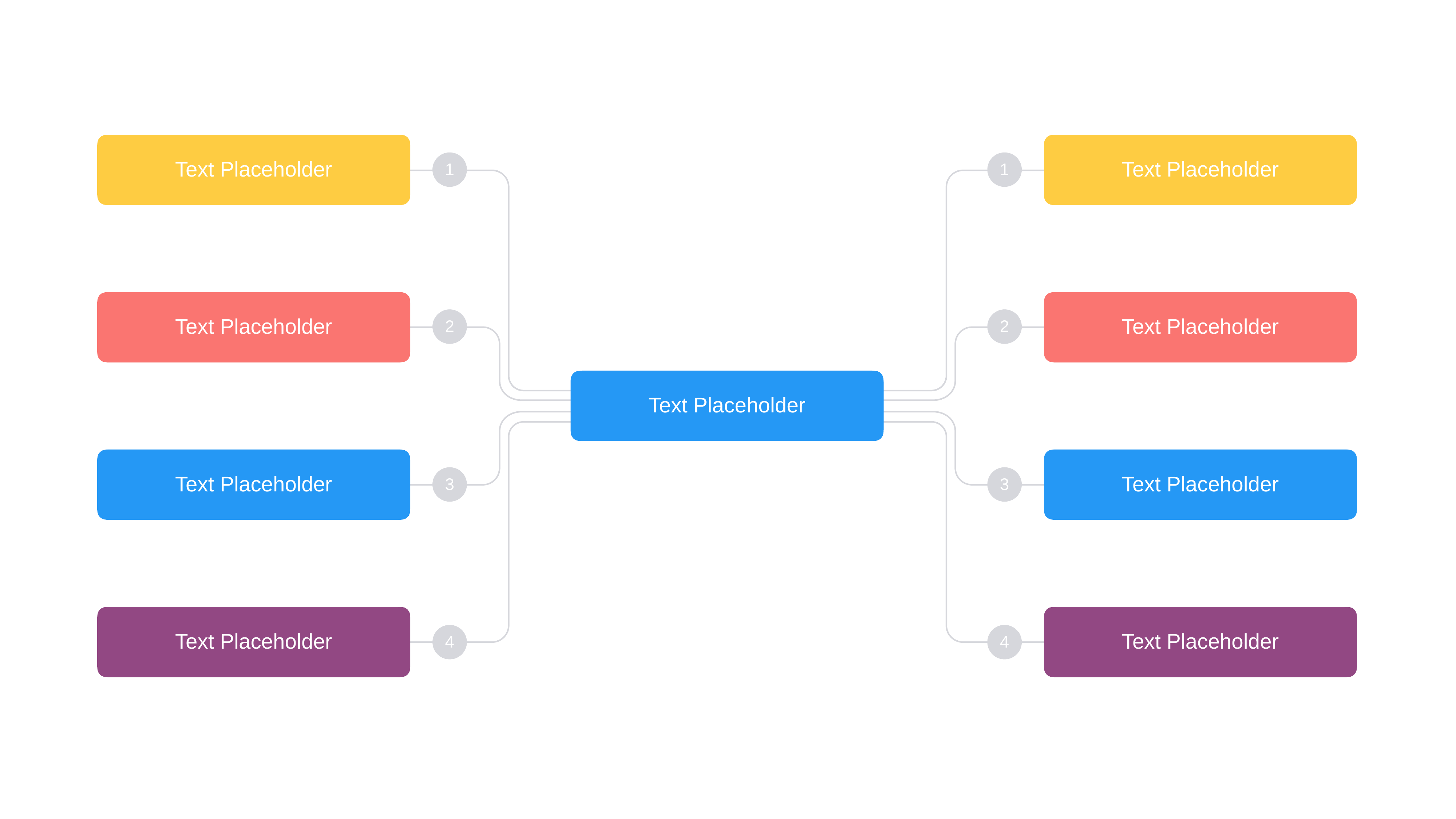

Text Placeholder
Text Placeholder
1
1

Text Placeholder
Text Placeholder
2
2

Text Placeholder

Text Placeholder
Text Placeholder

3
3

Text Placeholder
Text Placeholder

4
4